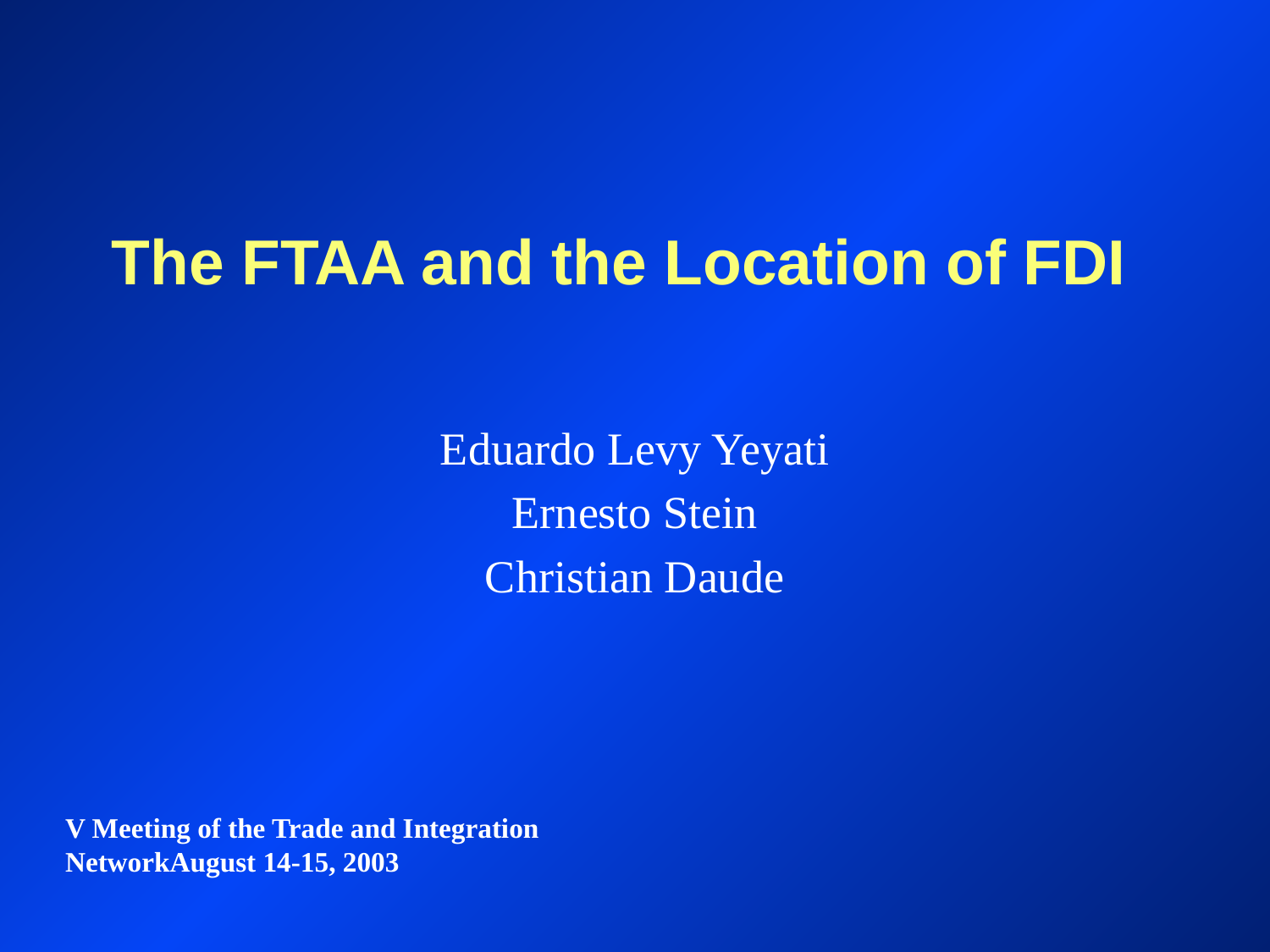

# The FTAA and the Location of FDI
Eduardo Levy Yeyati
Ernesto Stein
Christian Daude
V Meeting of the Trade and Integration NetworkAugust 14-15, 2003